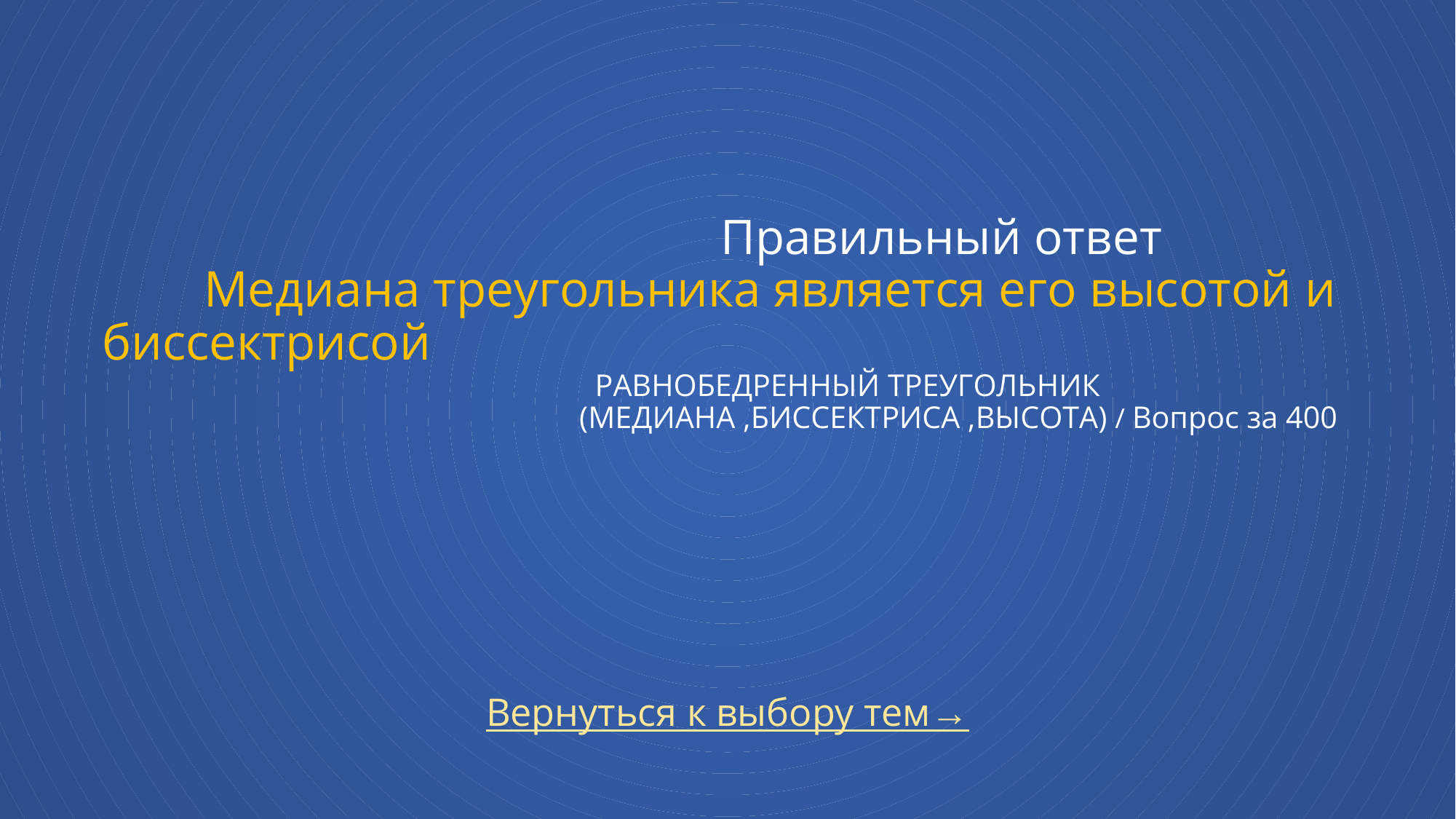

# Правильный ответ Медиана треугольника является его высотой и биссектрисой Равнобедренный треугольник (медиана ,биссектриса ,высота) / Вопрос за 400
Вернуться к выбору тем→